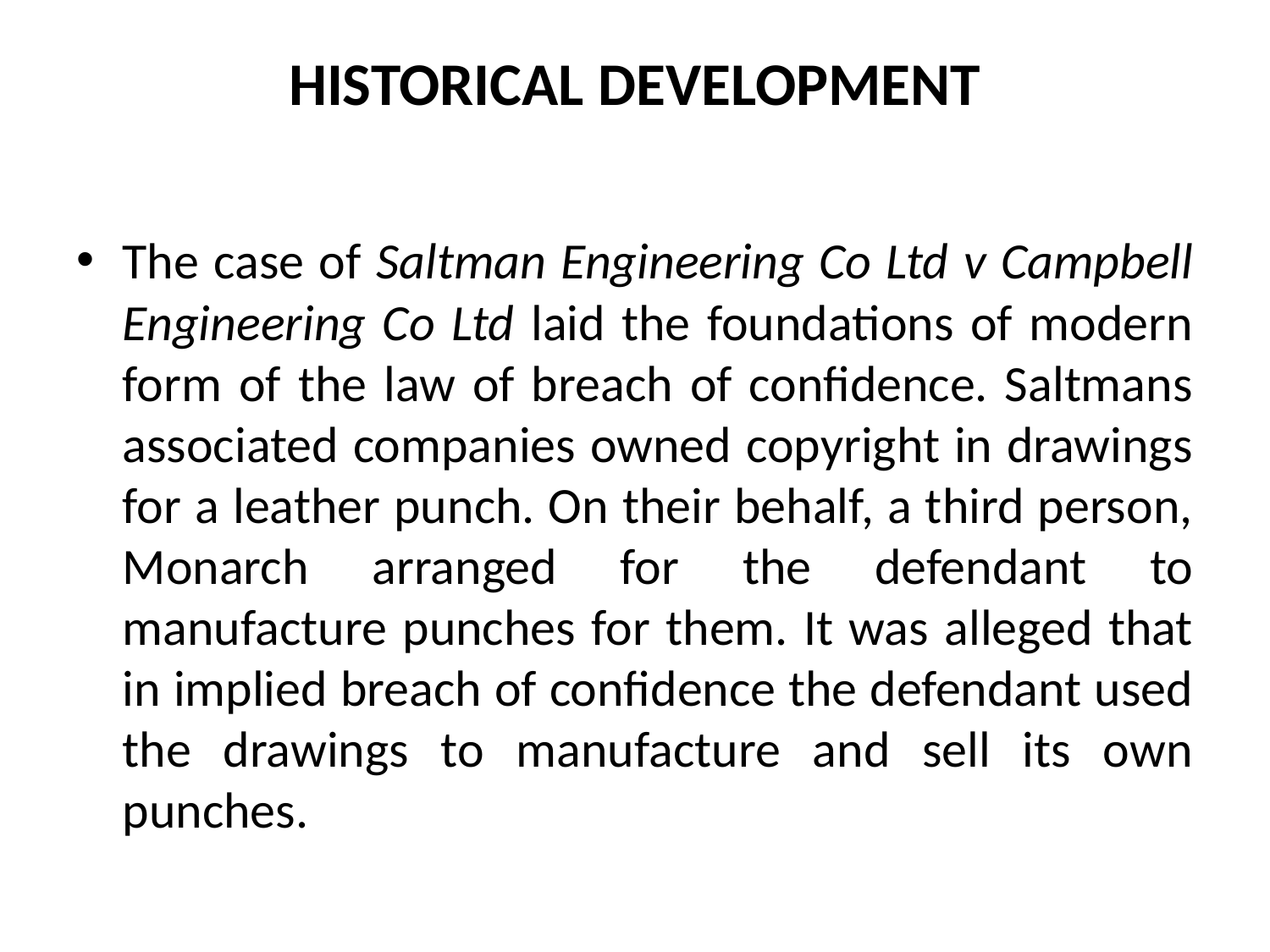

# HISTORICAL DEVELOPMENT
The case of Saltman Engineering Co Ltd v Campbell Engineering Co Ltd laid the foundations of modern form of the law of breach of confidence. Saltmans associated companies owned copyright in drawings for a leather punch. On their behalf, a third person, Monarch arranged for the defendant to manufacture punches for them. It was alleged that in implied breach of confidence the defendant used the drawings to manufacture and sell its own punches.